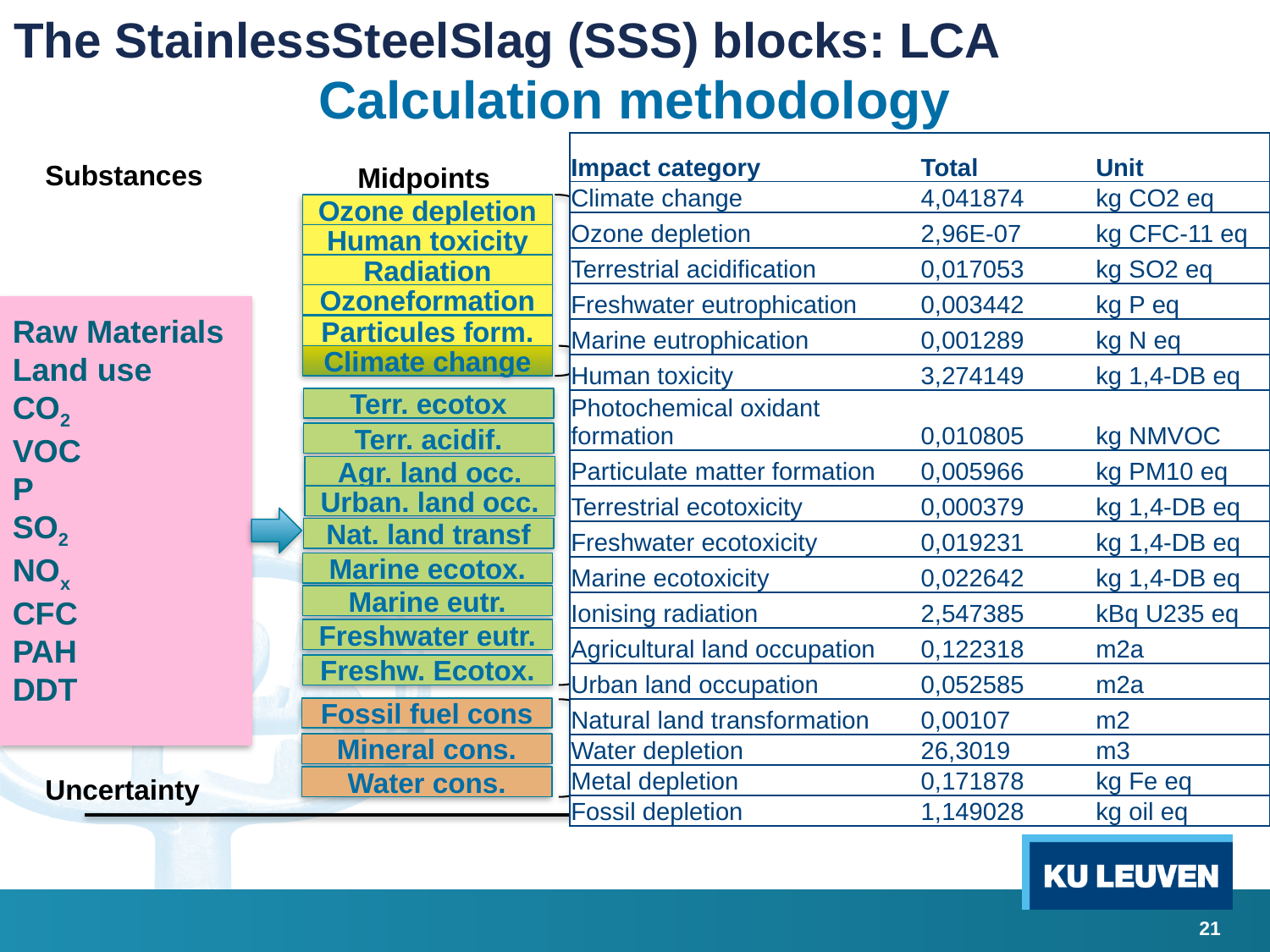

The StainlessSteelSlag (SSS) blocks: LCA
Calculation methodology

ReCiPe
| Impact category | Total | Unit |
| --- | --- | --- |
| Climate change | 4,041874 | kg CO2 eq |
| Ozone depletion | 2,96E-07 | kg CFC-11 eq |
| Terrestrial acidification | 0,017053 | kg SO2 eq |
| Freshwater eutrophication | 0,003442 | kg P eq |
| Marine eutrophication | 0,001289 | kg N eq |
| Human toxicity | 3,274149 | kg 1,4-DB eq |
| Photochemical oxidant formation | 0,010805 | kg NMVOC |
| Particulate matter formation | 0,005966 | kg PM10 eq |
| Terrestrial ecotoxicity | 0,000379 | kg 1,4-DB eq |
| Freshwater ecotoxicity | 0,019231 | kg 1,4-DB eq |
| Marine ecotoxicity | 0,022642 | kg 1,4-DB eq |
| Ionising radiation | 2,547385 | kBq U235 eq |
| Agricultural land occupation | 0,122318 | m2a |
| Urban land occupation | 0,052585 | m2a |
| Natural land transformation | 0,00107 | m2 |
| Water depletion | 26,3019 | m3 |
| Metal depletion | 0,171878 | kg Fe eq |
| Fossil depletion | 1,149028 | kg oil eq |
Substances
Midpoints
Endpoints
Ozone depletion

Human toxicity
Human Health
(Daly)
Radiation
Damage

Ozoneformation

Raw Materials
Land use
CO2
VOC
P
SO2
NOx
CFC
PAH
DDT

Particules form.
Climate change

Terr. ecotox
Single
Score
Terr. acidif.
Agr. land occ.
Urban. land occ.
Ecosystems
(Species yr.)

Damage
Nat. land transf

Marine ecotox.
Marine eutr.
Freshwater eutr.
Freshw. Ecotox.
Fossil fuel cons

Resources
(Cost)
Damage
Mineral cons.

Uncertainty
21
Water cons.
21